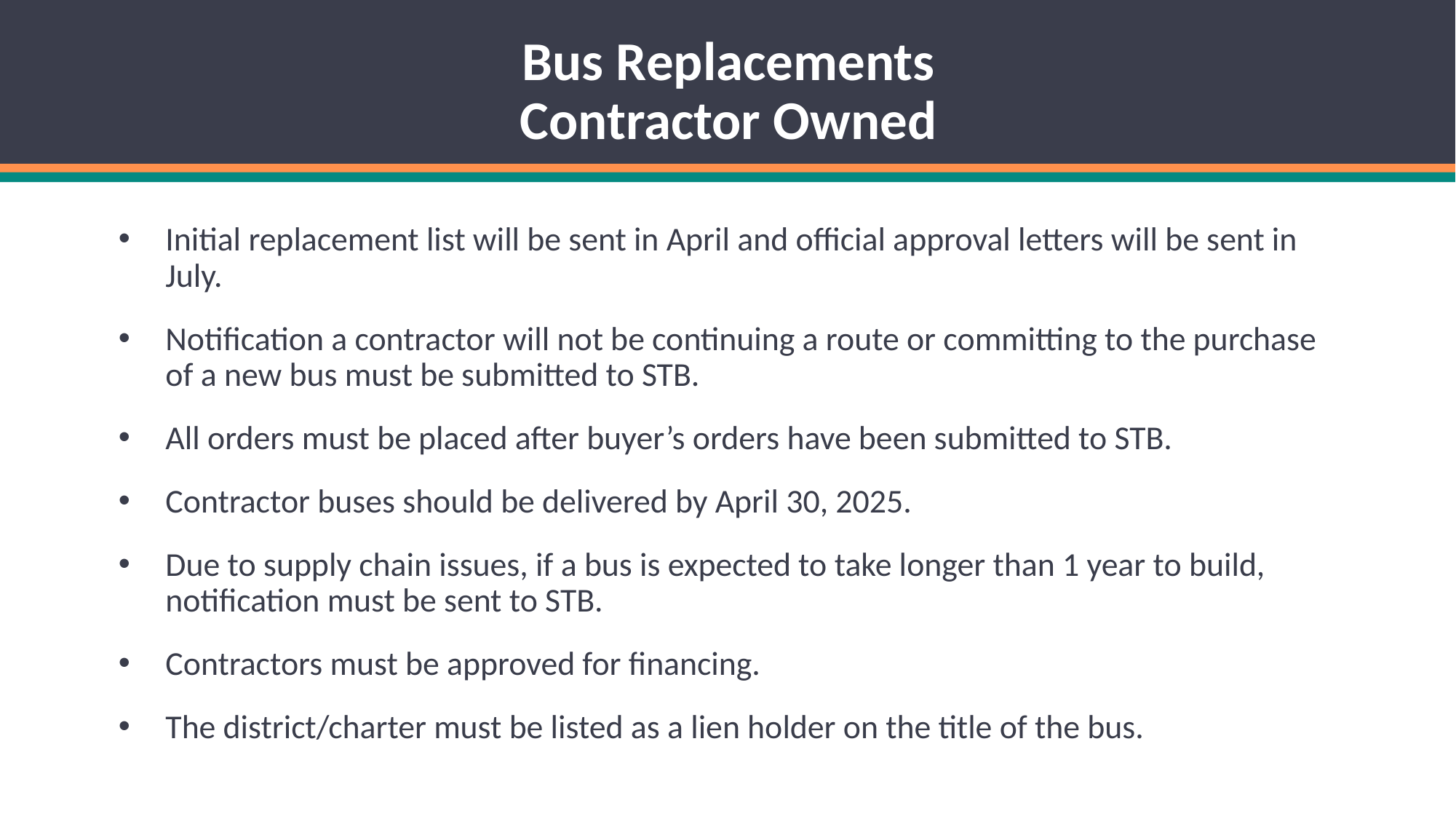

# Bus Replacements Contractor Owned
Initial replacement list will be sent in April and official approval letters will be sent in July.
Notification a contractor will not be continuing a route or committing to the purchase of a new bus must be submitted to STB.
All orders must be placed after buyer’s orders have been submitted to STB.
Contractor buses should be delivered by April 30, 2025.
Due to supply chain issues, if a bus is expected to take longer than 1 year to build, notification must be sent to STB.
Contractors must be approved for financing.
The district/charter must be listed as a lien holder on the title of the bus.